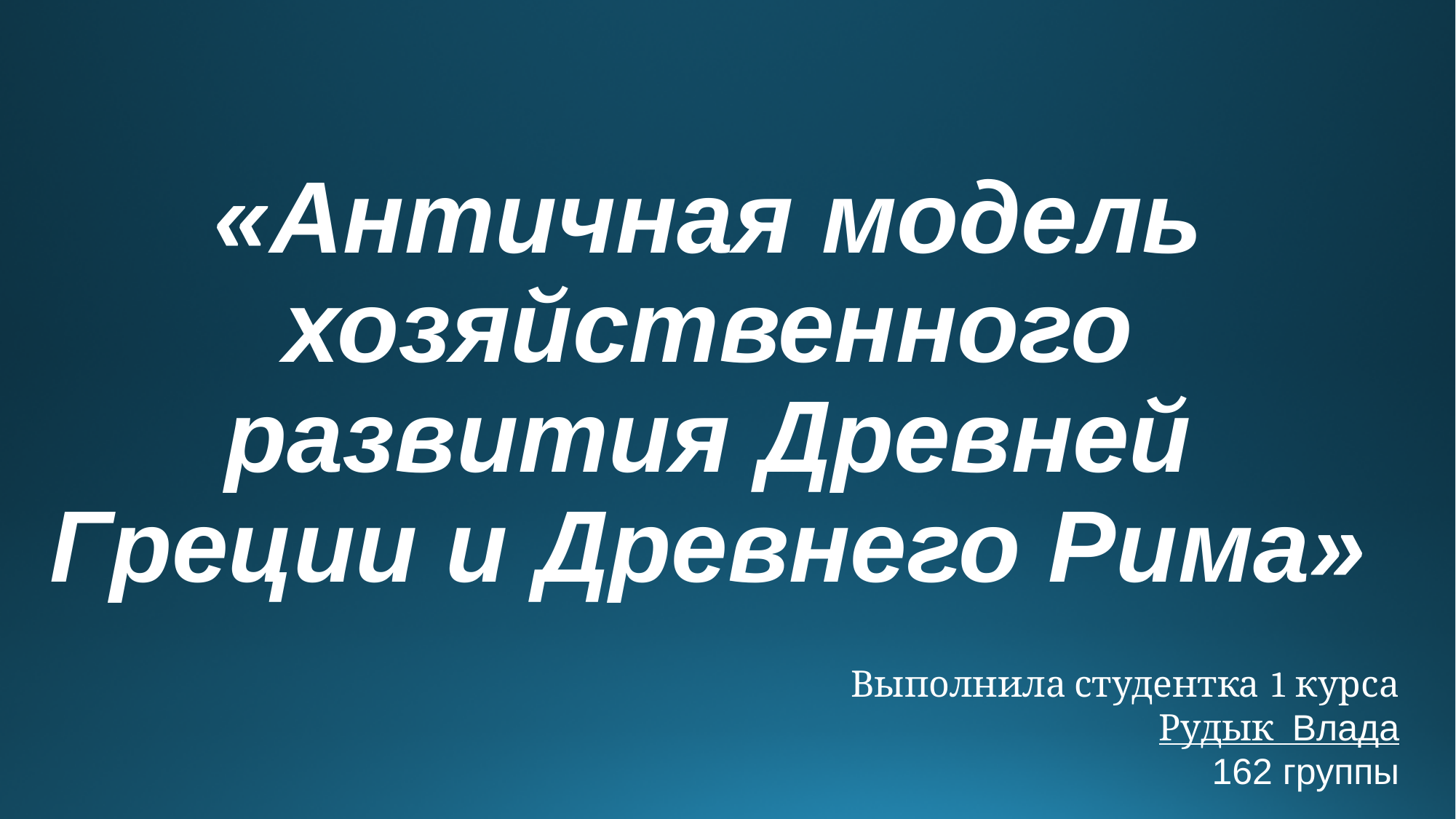

# «Античная модель хозяйственного развития Древней Греции и Древнего Рима»
Выполнила студентка 1 курса
Рудык  Влада
162 группы